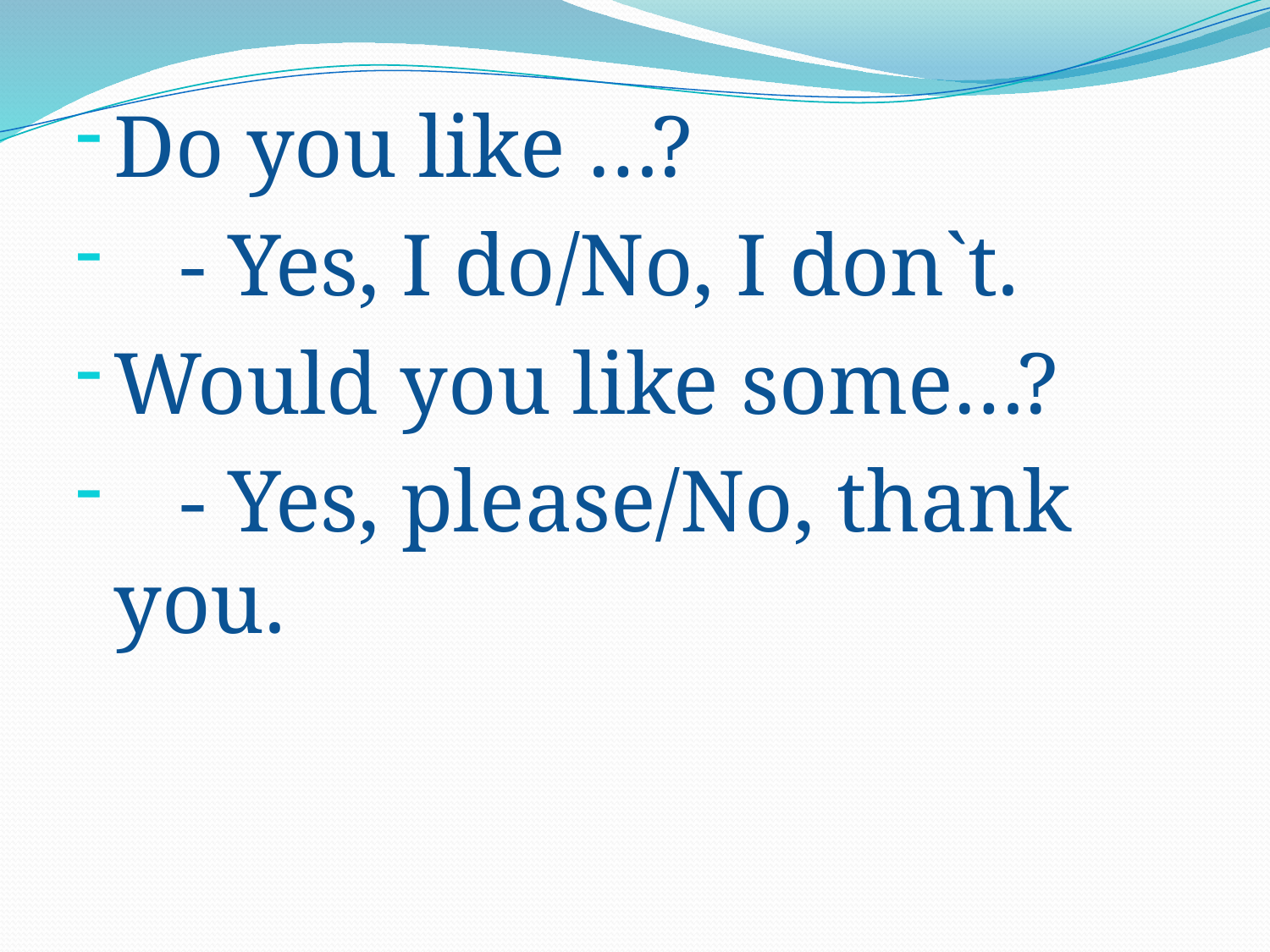

#
Do you like …?
   - Yes, I do/No, I don`t.
Would you like some…?
   - Yes, please/No, thank you.